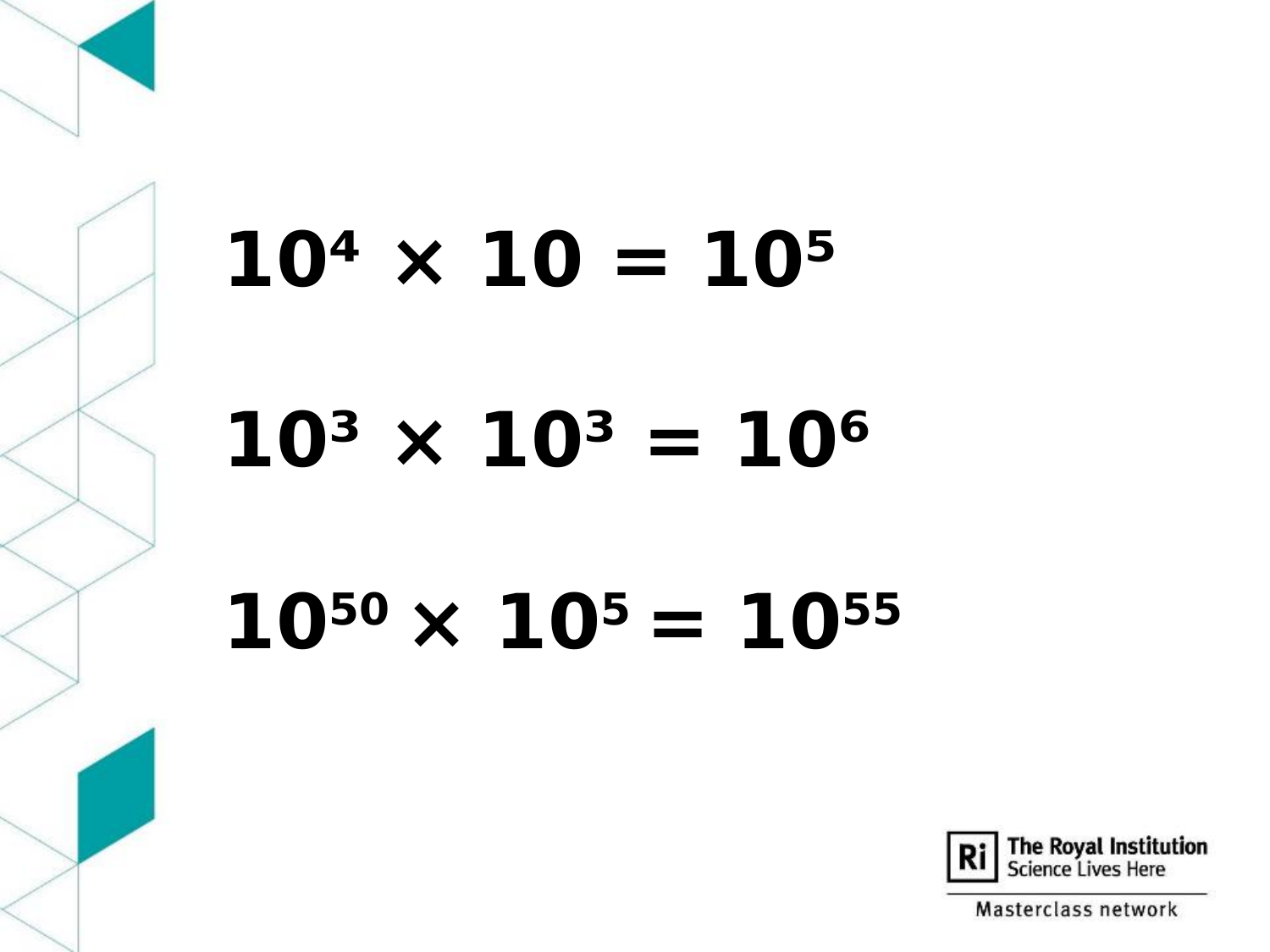

10⁴ × 10 = 10⁵

10³ × 10³ = 10⁶

1050 × 105 = 1055